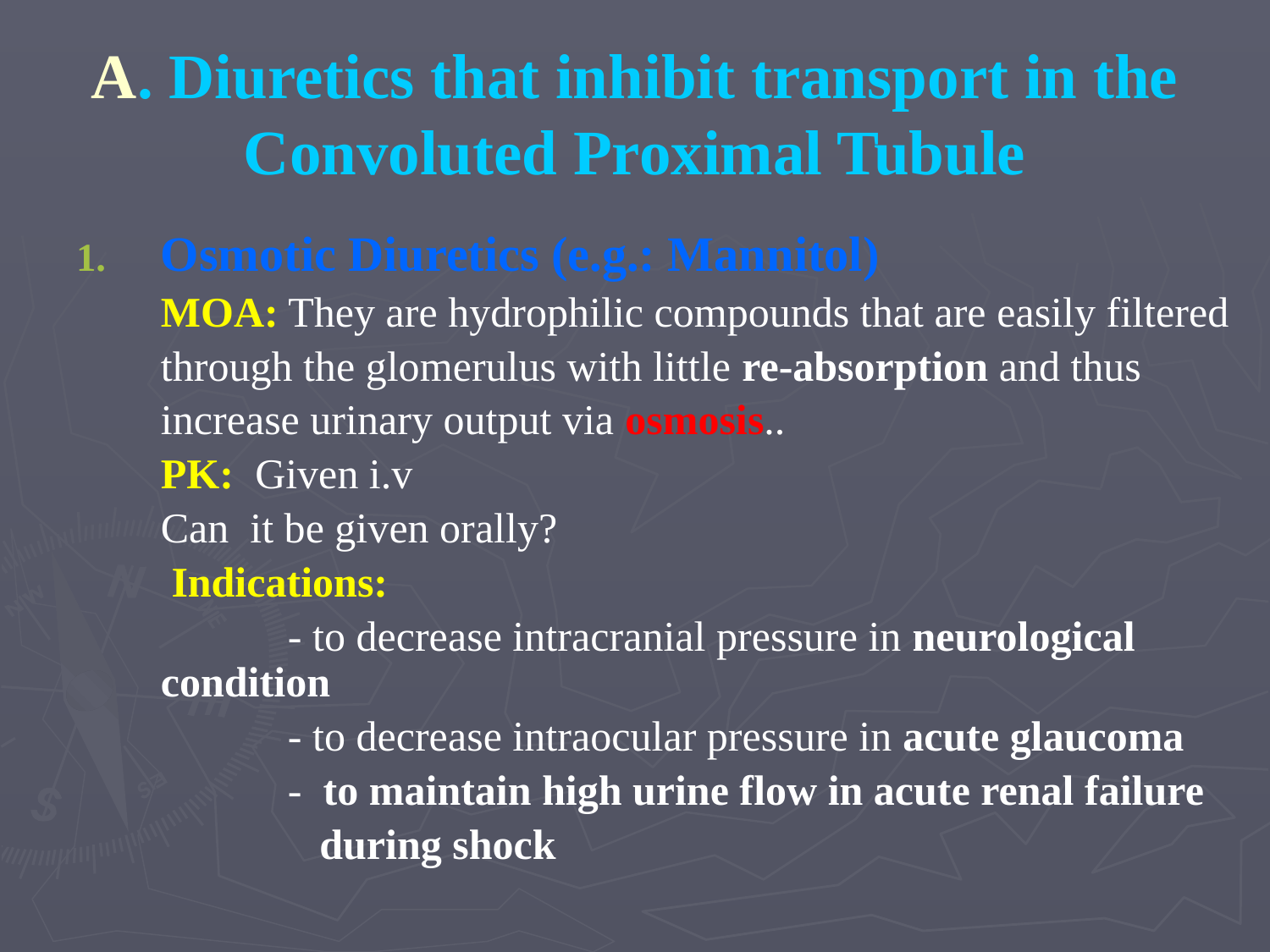

# A. Diuretics that inhibit transport in the Convoluted Proximal Tubule
Osmotic Diuretics (e.g.: Mannitol)
	MOA: They are hydrophilic compounds that are easily filtered
	through the glomerulus with little re-absorption and thus
	increase urinary output via osmosis..
	PK:  Given i.v
	Can  it be given orally?
	 Indications:
		- to decrease intracranial pressure in neurological condition
		- to decrease intraocular pressure in acute glaucoma
		-  to maintain high urine flow in acute renal failure
		   during shock